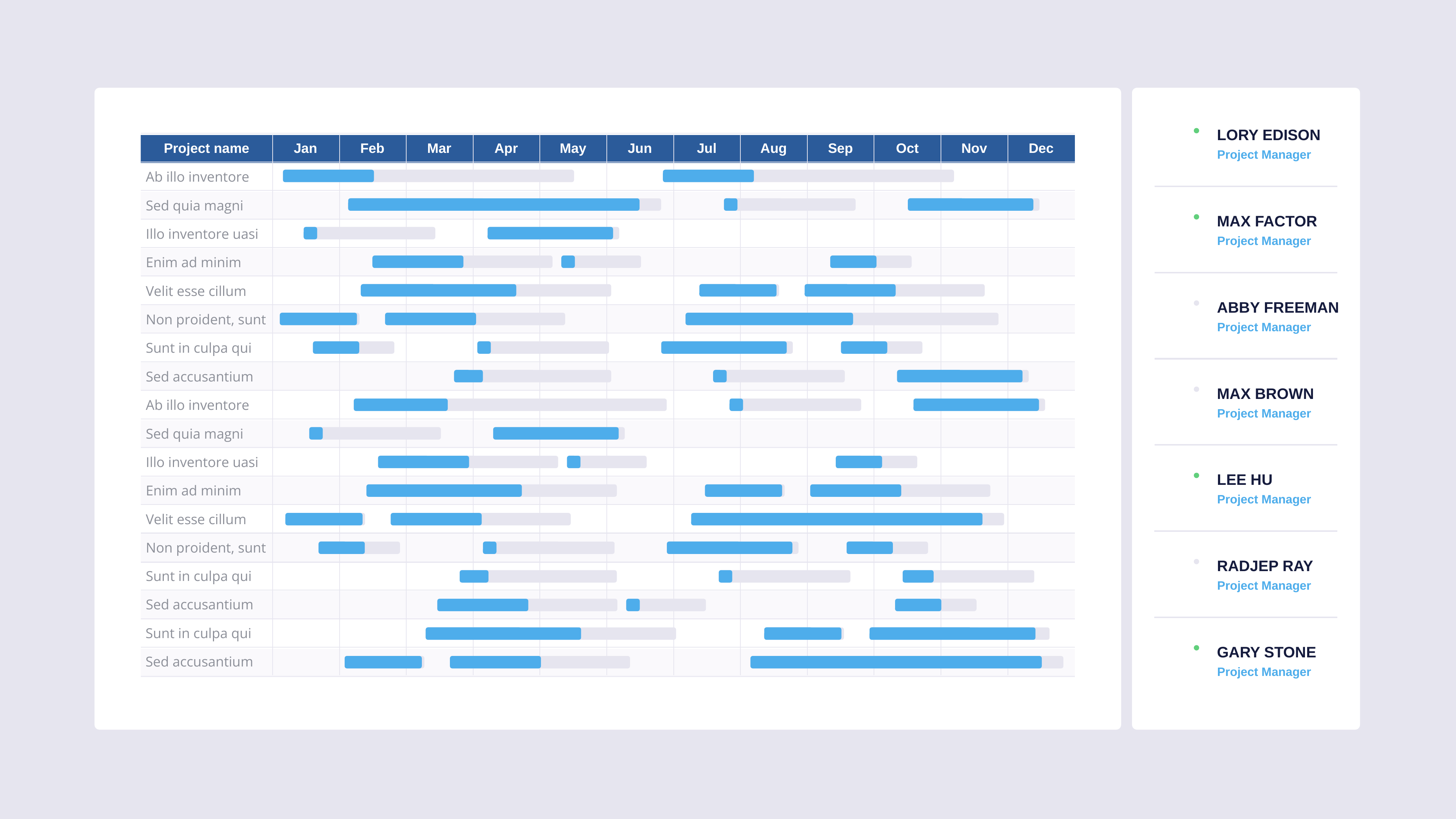

Lory Edison

Project name
Jan
Feb
Mar
Apr
May
Jun
Jul
Aug
Sep
Oct
Nov
Dec
Project Manager

Ab illo inventore

Sed quia magni

Max Factor

Illo inventore uasi

Project Manager

Enim ad minim

Velit esse cillum

Abby Freeman

Non proident, sunt

Project Manager

Sunt in culpa qui

Sed accusantium

Max Brown

Ab illo inventore

Project Manager

Sed quia magni

Illo inventore uasi

Lee Hu

Enim ad minim

Project Manager

Velit esse cillum

Non proident, sunt

Radjep Ray

Sunt in culpa qui

Project Manager

Sed accusantium

Sunt in culpa qui

Gary Stone

Sed accusantium

Project Manager